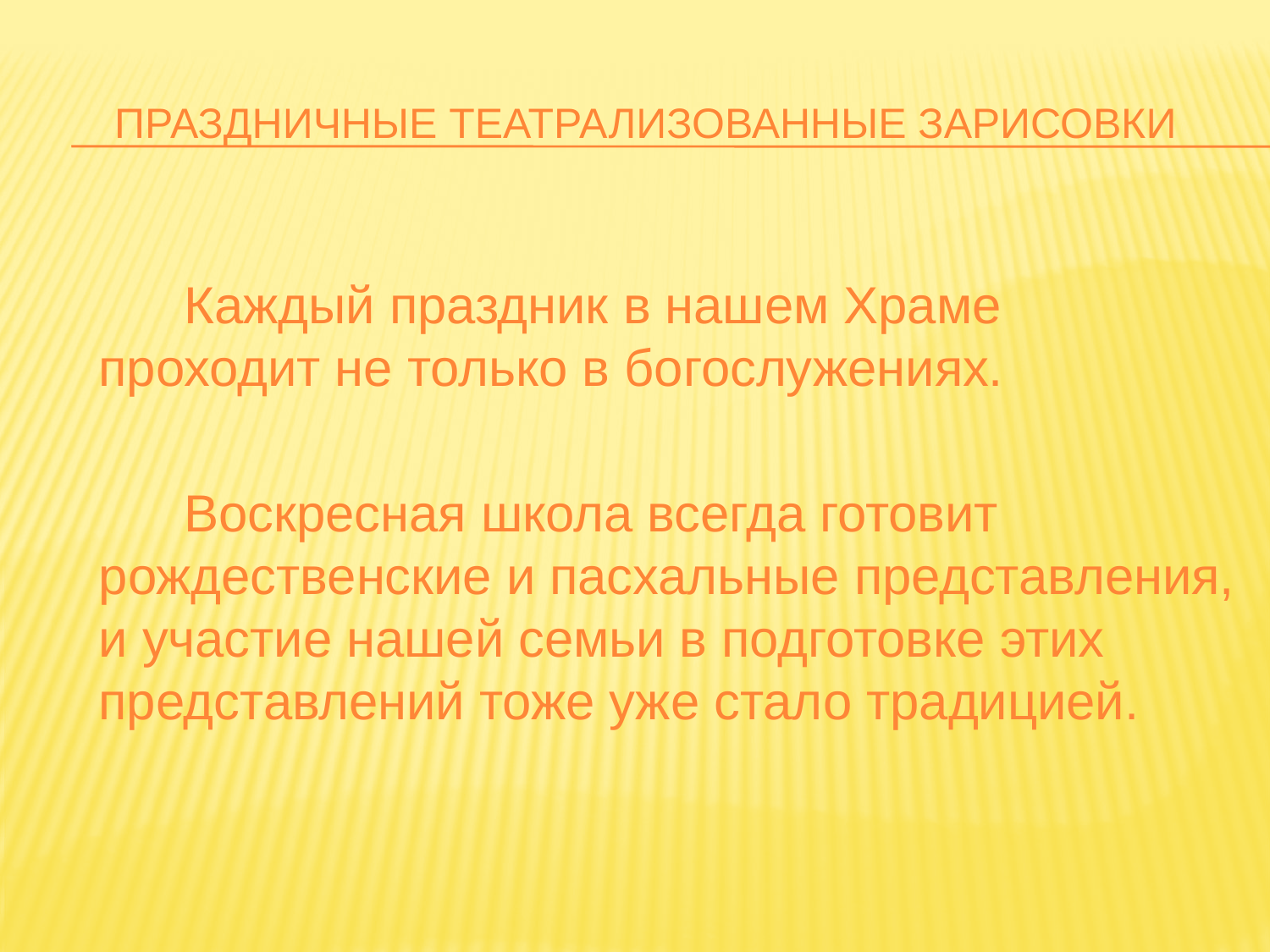

# Праздничные театрализованные зарисовки

         Каждый праздник в нашем Храме проходит не только в богослужениях.

         Воскресная школа всегда готовит рождественские и пасхальные представления, и участие нашей семьи в подготовке этих представлений тоже уже стало традицией.